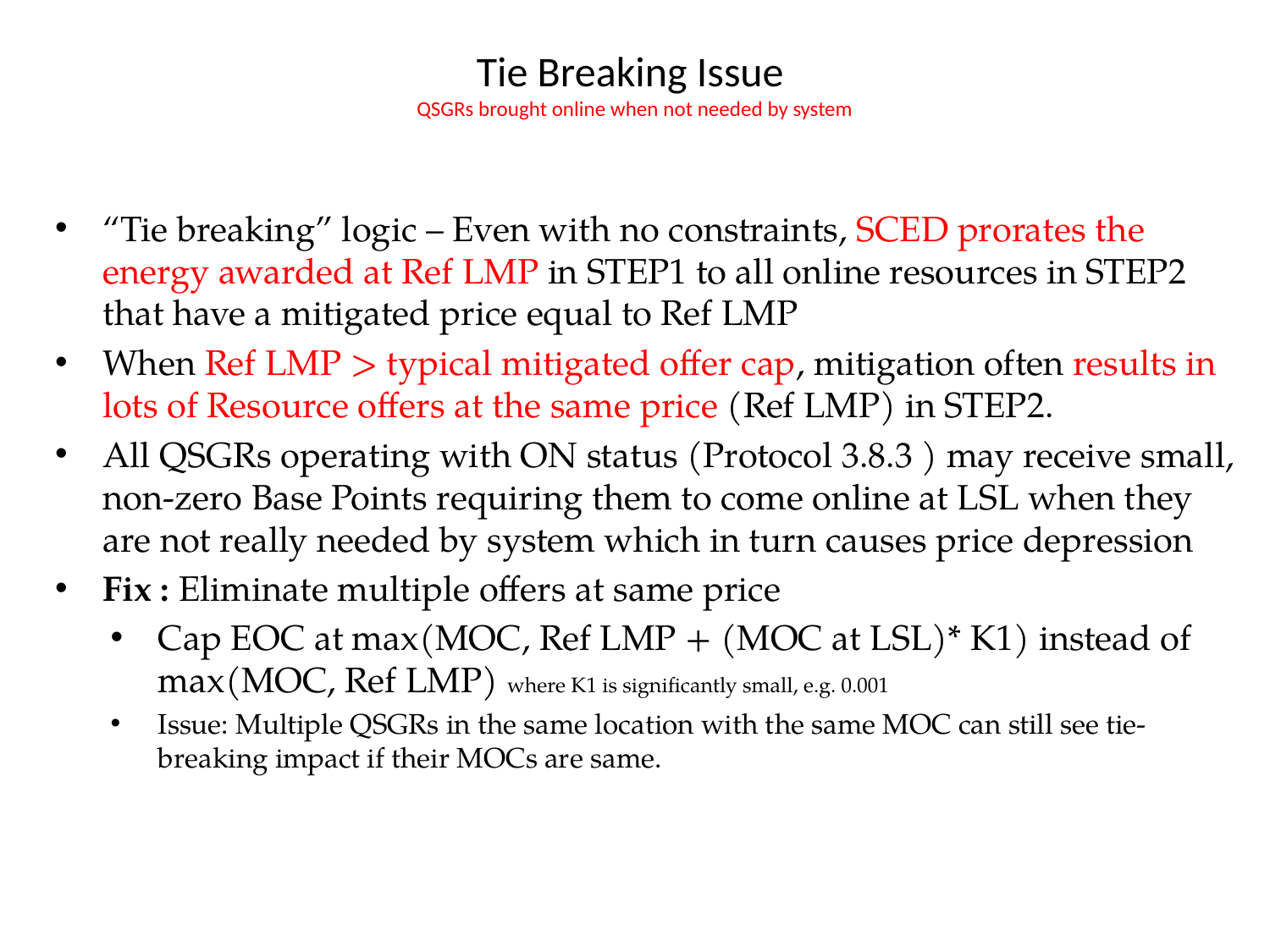

# Tie Breaking Issue QSGRs brought online when not needed by system

“Tie breaking” logic – Even with no constraints, SCED prorates the energy awarded at Ref LMP in STEP1 to all online resources in STEP2 that have a mitigated price equal to Ref LMP
When Ref LMP > typical mitigated offer cap, mitigation often results in lots of Resource offers at the same price (Ref LMP) in STEP2.
All QSGRs operating with ON status (Protocol 3.8.3 ) may receive small, non-zero Base Points requiring them to come online at LSL when they are not really needed by system which in turn causes price depression
Fix : Eliminate multiple offers at same price
Cap EOC at max(MOC, Ref LMP + (MOC at LSL)* K1) instead of max(MOC, Ref LMP) where K1 is significantly small, e.g. 0.001
Issue: Multiple QSGRs in the same location with the same MOC can still see tie-breaking impact if their MOCs are same.